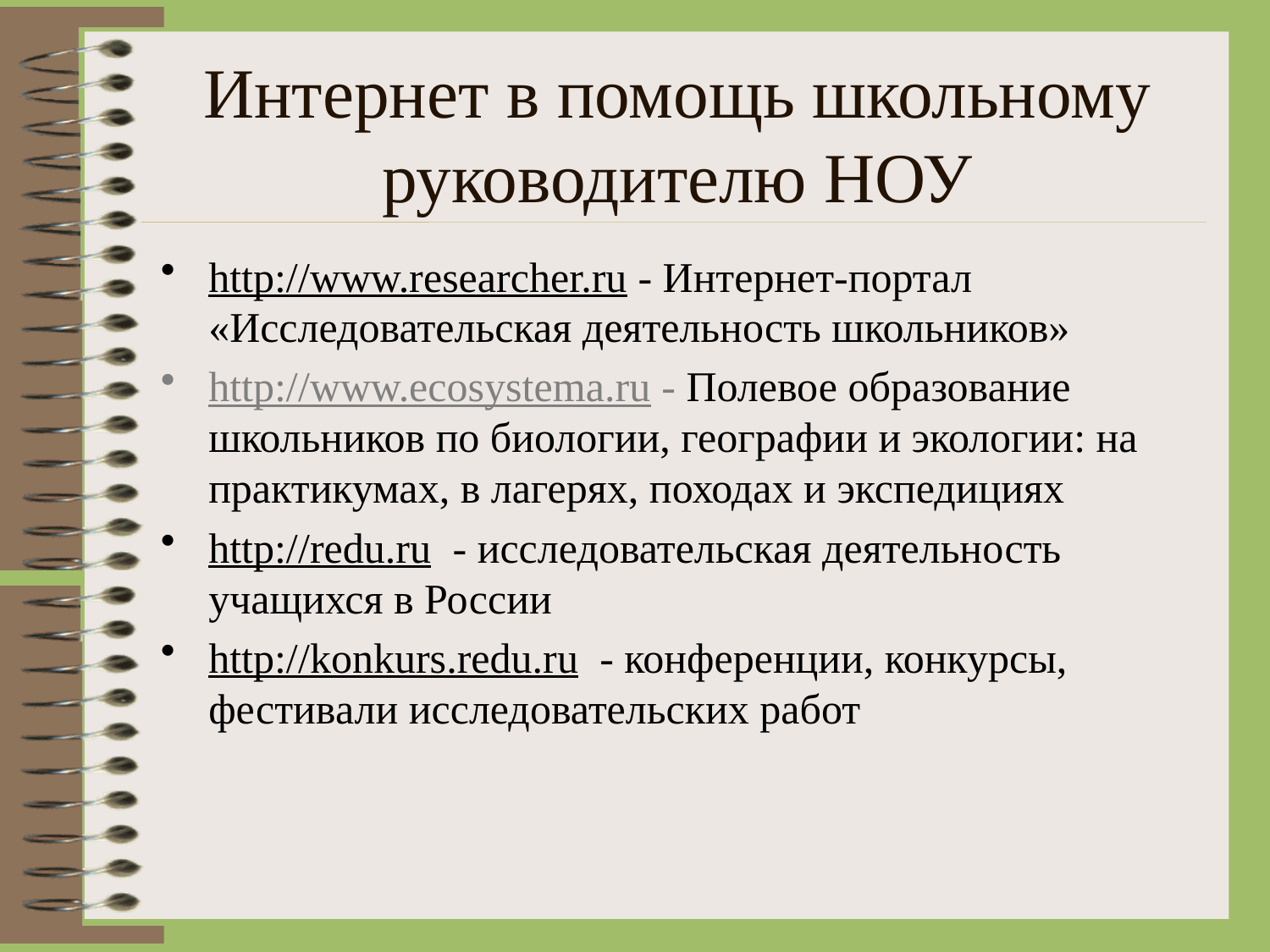

# Интернет в помощь школьному руководителю НОУ
http://www.researcher.ru - Интернет-портал «Исследовательская деятельность школьников»
http://www.ecosystema.ru - Полевое образование школьников по биологии, географии и экологии: на практикумах, в лагерях, походах и экспедициях
http://redu.ru  - исследовательская деятельность учащихся в России
http://konkurs.redu.ru  - конференции, конкурсы, фестивали исследовательских работ